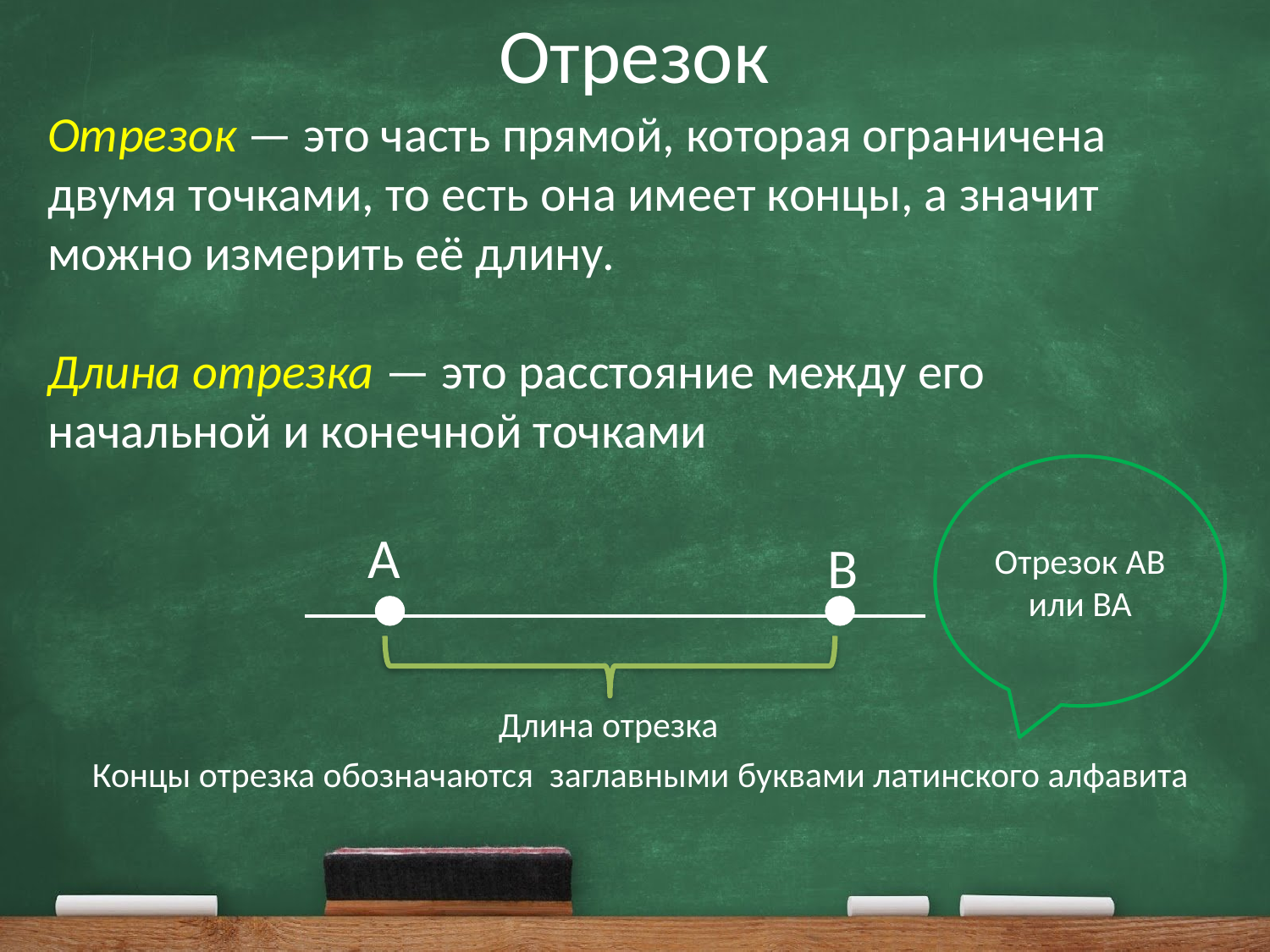

Отрезок
Отрезок — это часть прямой, которая ограничена двумя точками, то есть она имеет концы, а значит можно измерить её длину.

Длина отрезка — это расстояние между его начальной и конечной точками
Отрезок АВ или ВА
А
В

Длина отрезка
Концы отрезка обозначаются  заглавными буквами латинского алфавита